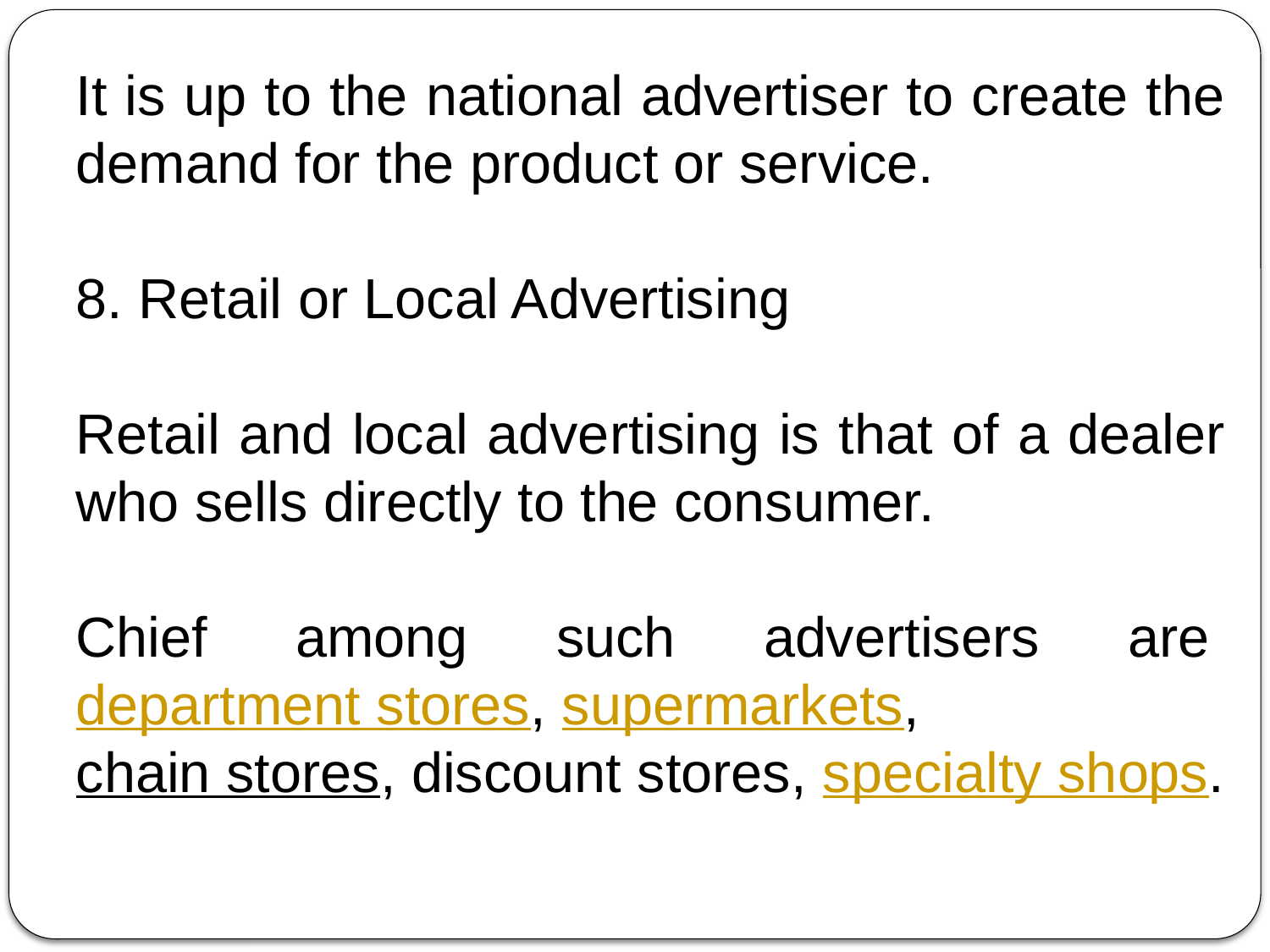

It is up to the national advertiser to create the demand for the product or service.

8. Retail or Local Advertising

Retail and local advertising is that of a dealer who sells directly to the consumer.

Chief among such advertisers are department stores, supermarkets, chain stores, discount stores, specialty shops.